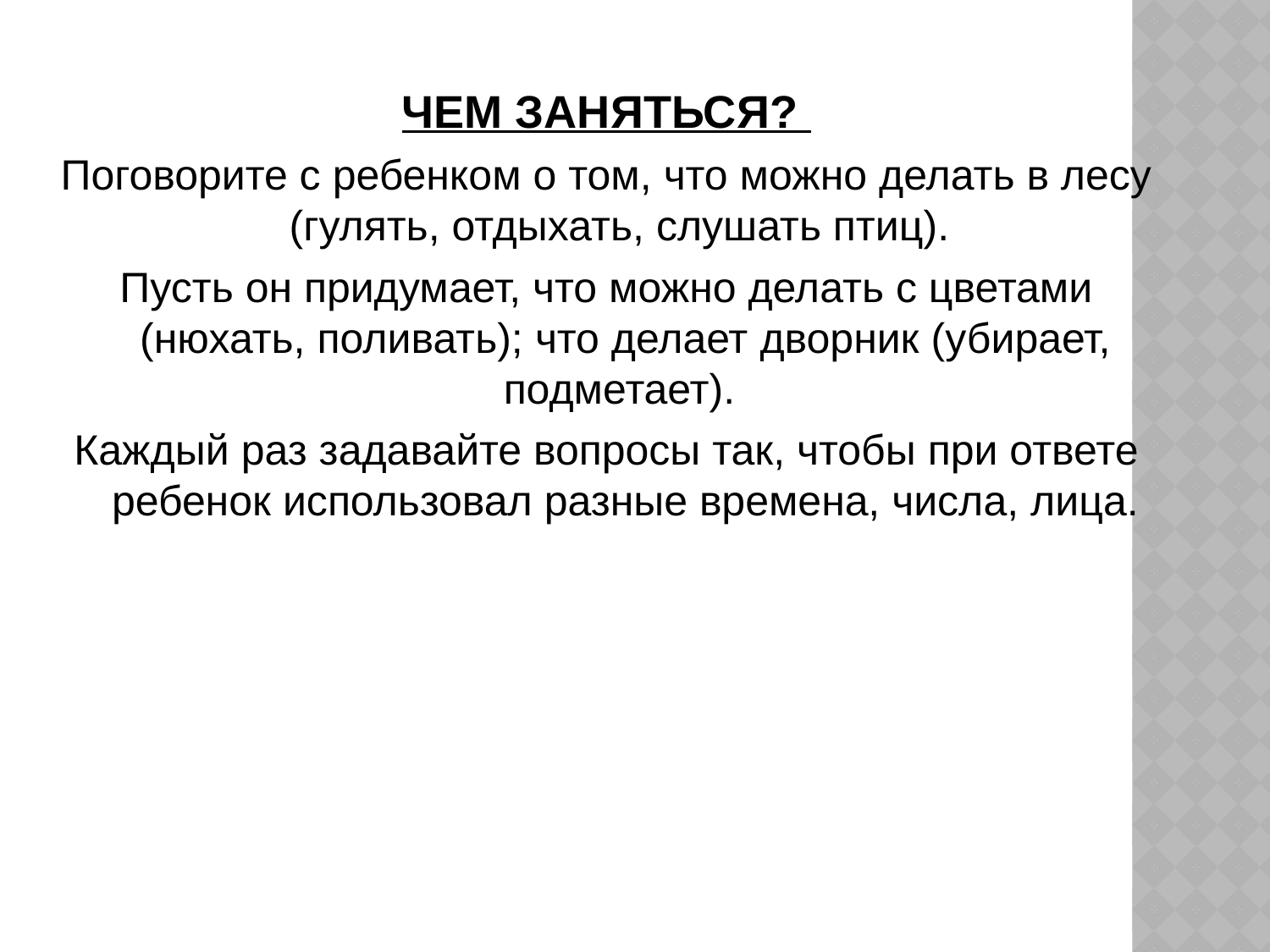

ЧЕМ ЗАНЯТЬСЯ?
Поговорите с ребенком о том, что можно делать в лесу (гулять, отдыхать, слушать птиц).
Пусть он придумает, что можно делать с цветами (нюхать, поливать); что делает дворник (убирает, подметает).
Каждый раз задавайте вопросы так, чтобы при ответе ребенок использовал разные времена, числа, лица.